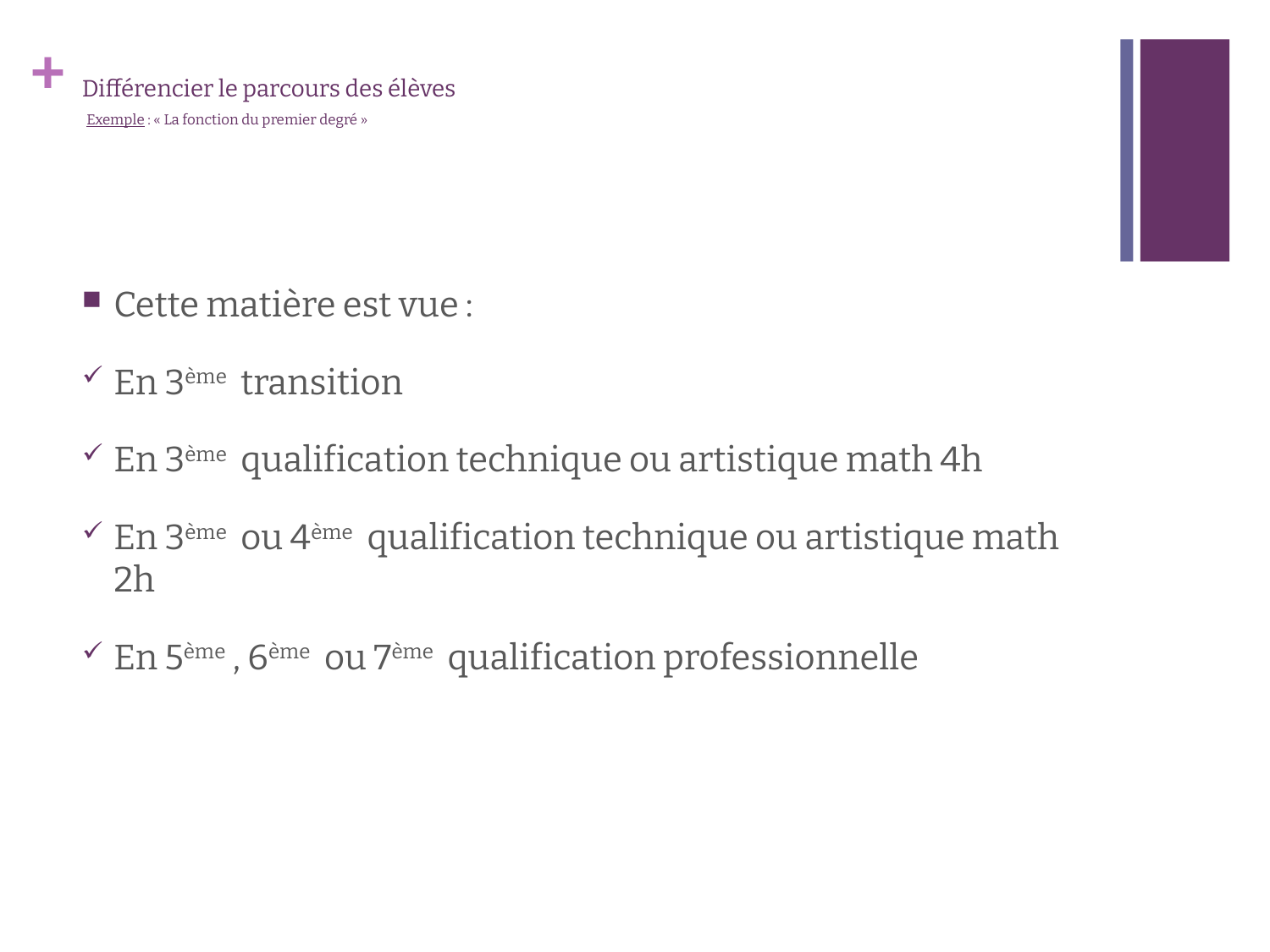

# Différencier le parcours des élèves Exemple : « La fonction du premier degré »
Cette matière est vue :
En 3ème  transition
En 3ème  qualification technique ou artistique math 4h
En 3ème  ou 4ème  qualification technique ou artistique math 2h
En 5ème , 6ème  ou 7ème  qualification professionnelle